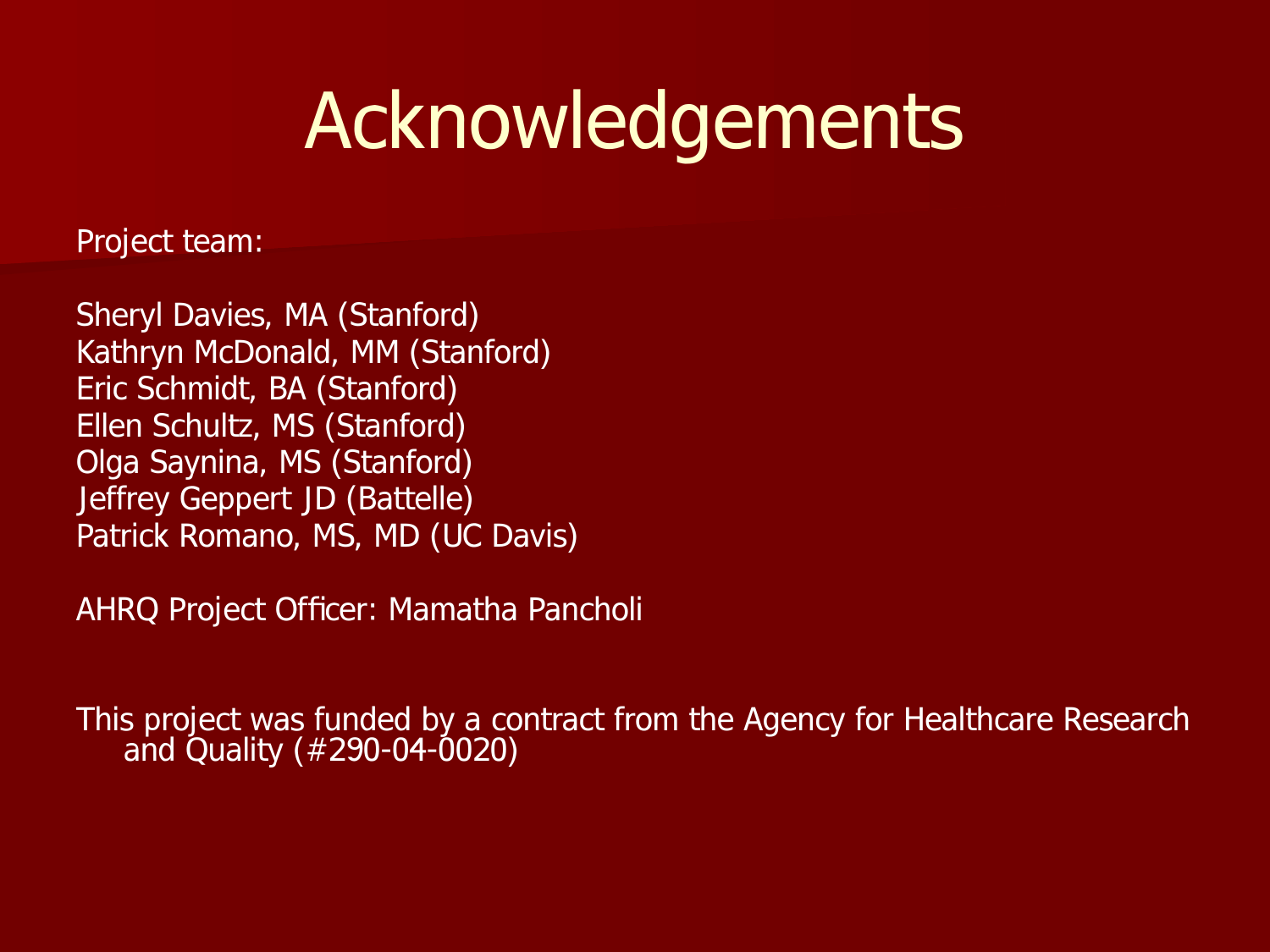

# Acknowledgements
Project team:

Sheryl Davies, MA (Stanford)
Kathryn McDonald, MM (Stanford)
Eric Schmidt, BA (Stanford)
Ellen Schultz, MS (Stanford)
Olga Saynina, MS (Stanford)
Jeffrey Geppert JD (Battelle)
Patrick Romano, MS, MD (UC Davis)

AHRQ Project Officer: Mamatha Pancholi

This project was funded by a contract from the Agency for Healthcare Research and Quality (#290-04-0020)